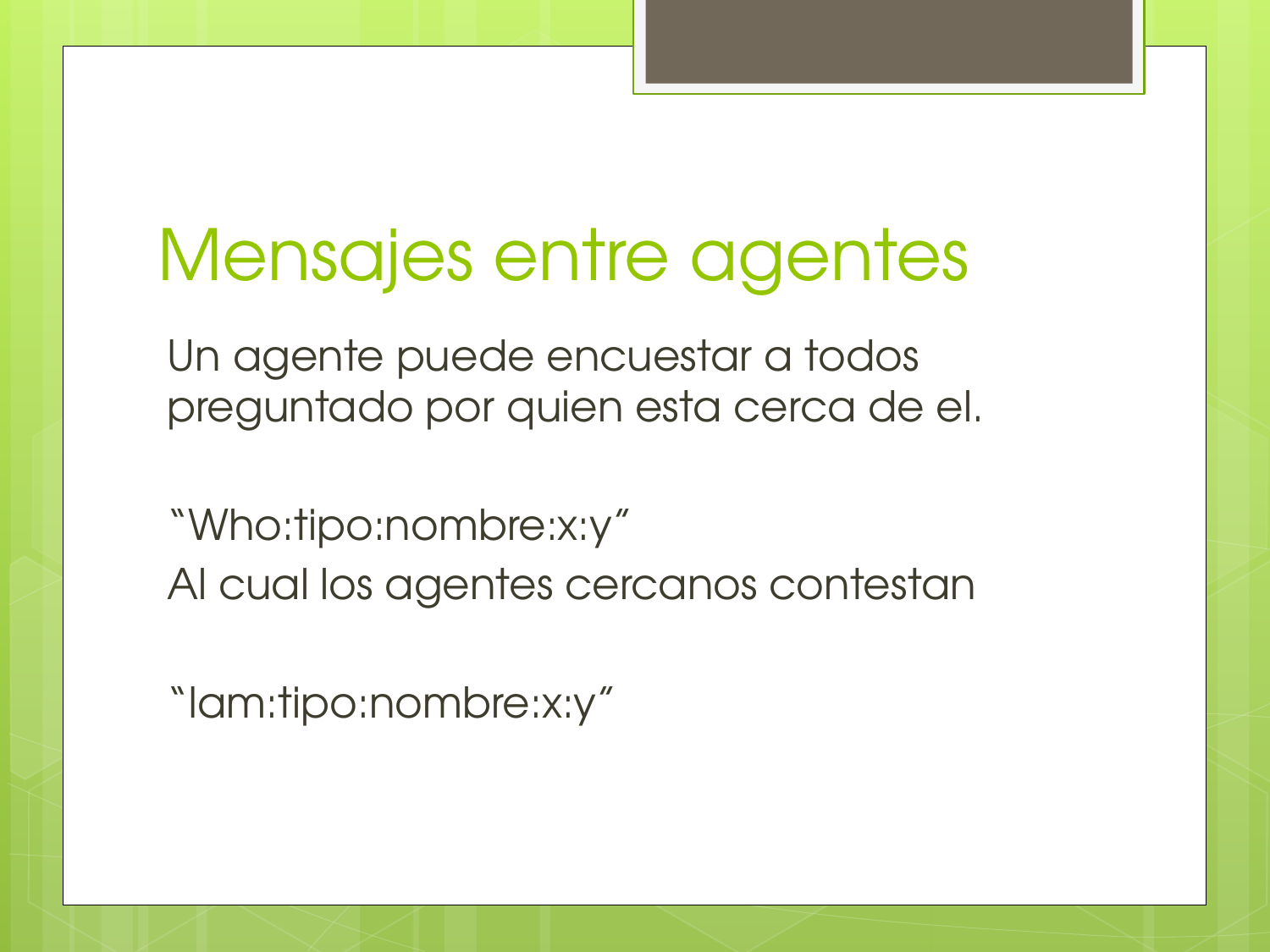

# Mensajes entre agentes
Un agente puede encuestar a todos preguntado por quien esta cerca de el.

“Who:tipo:nombre:x:y”
Al cual los agentes cercanos contestan

“Iam:tipo:nombre:x:y”